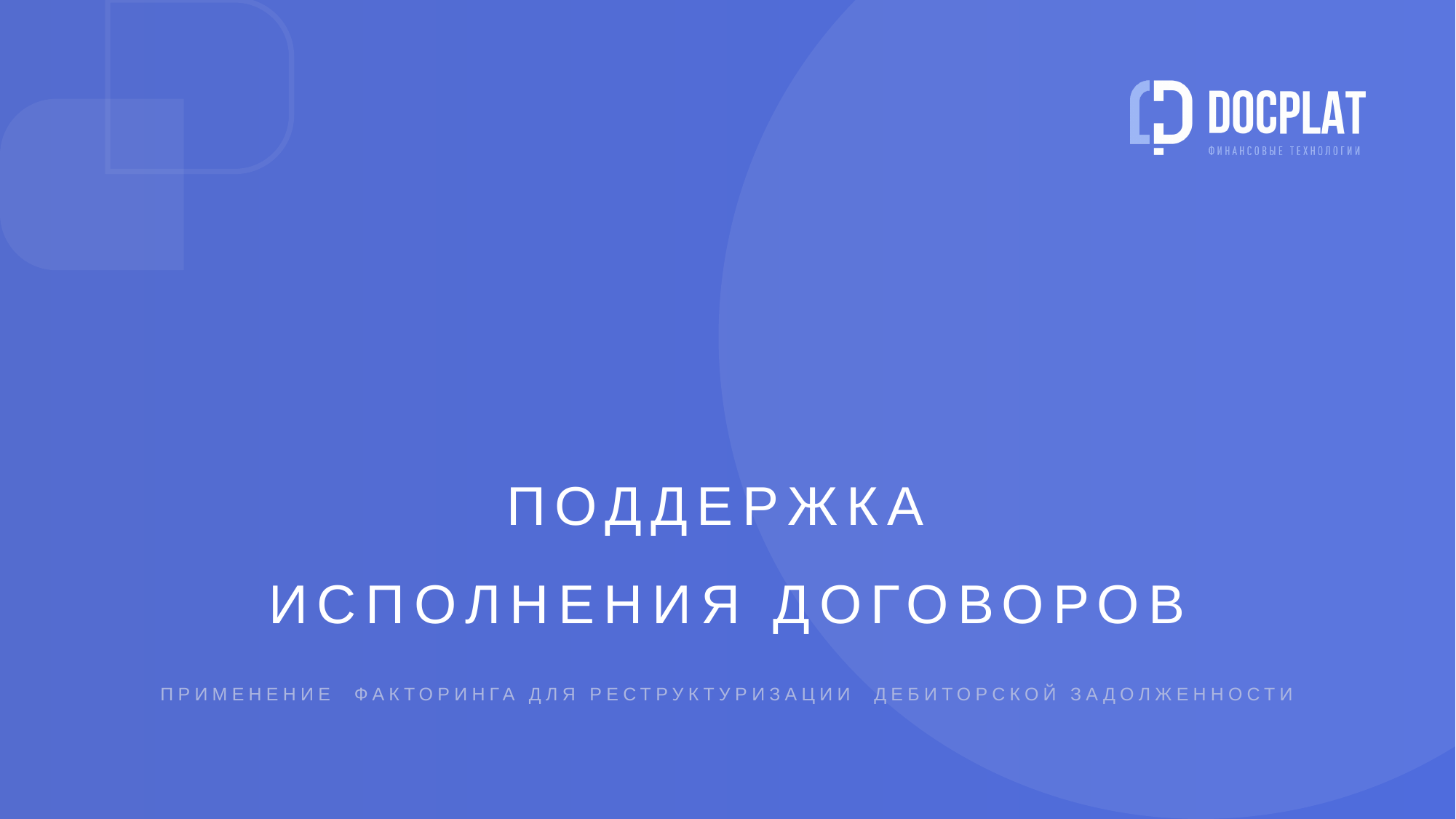

ПОДДЕРЖКА
ИСПОЛНЕНИЯ ДОГОВОРОВ
ПРИМЕНЕНИЕ  ФАКТОРИНГА ДЛЯ РЕСТРУКТУРИЗАЦИИ  ДЕБИТОРСКОЙ ЗАДОЛЖЕННОСТИ